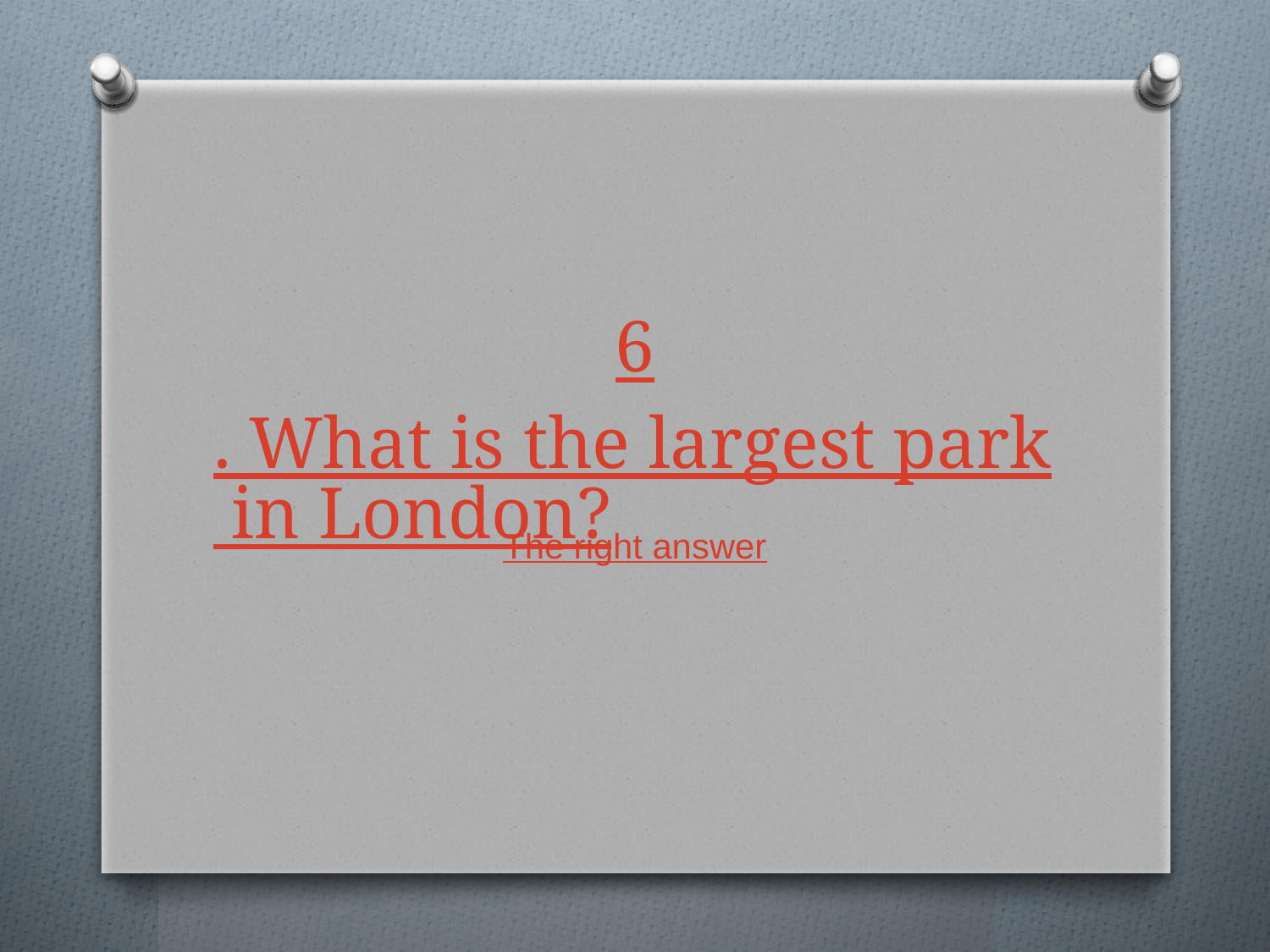

# 6. What is the largest park in London?
The right answer